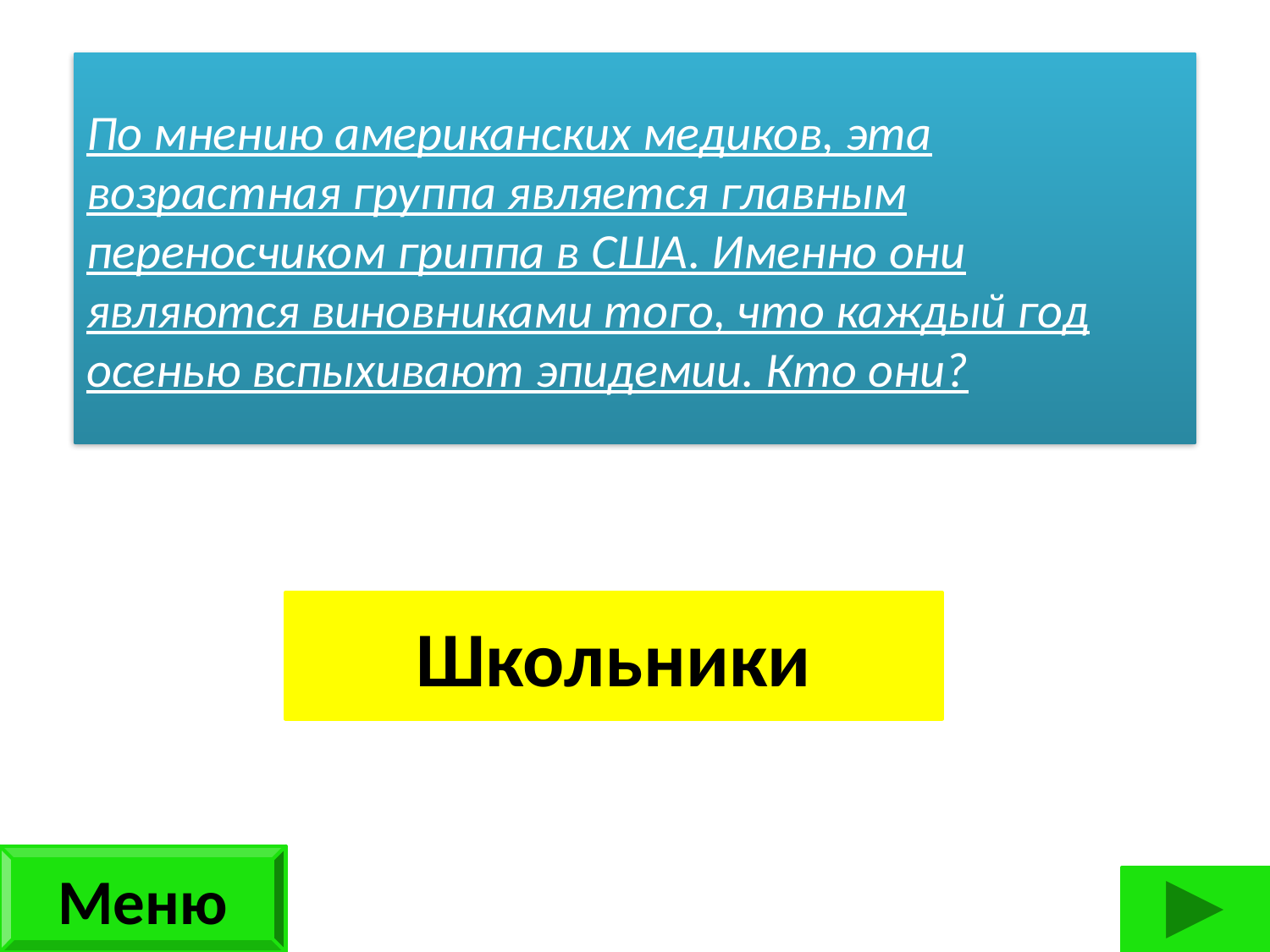

По мнению американских медиков, эта возрастная группа является главным переносчиком гриппа в США. Именно они являются виновниками того, что каждый год осенью вспыхивают эпидемии. Кто они?

Школьники
Меню